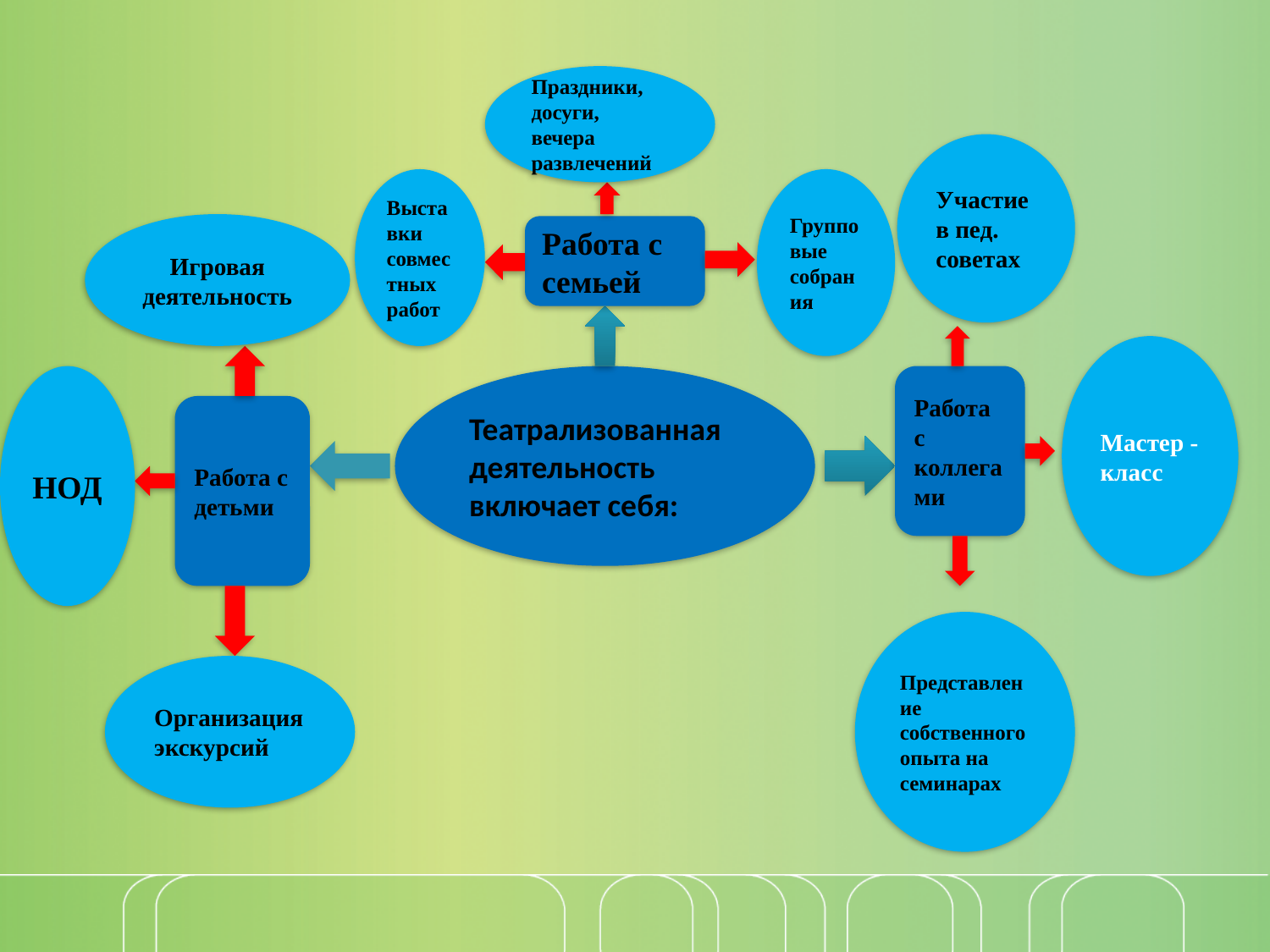

#
Праздники, досуги,
вечера развлечений
Участие в пед. советах
Выставки совместных работ
Групповые   собрания

Игровая деятельность
Работа с семьей

Мастер -
класс

НОД
Театрализованная деятельность  включает себя:
Работа с коллегами
Работа с детьми

Представление собственного опыта на семинарах
Организация экскурсий